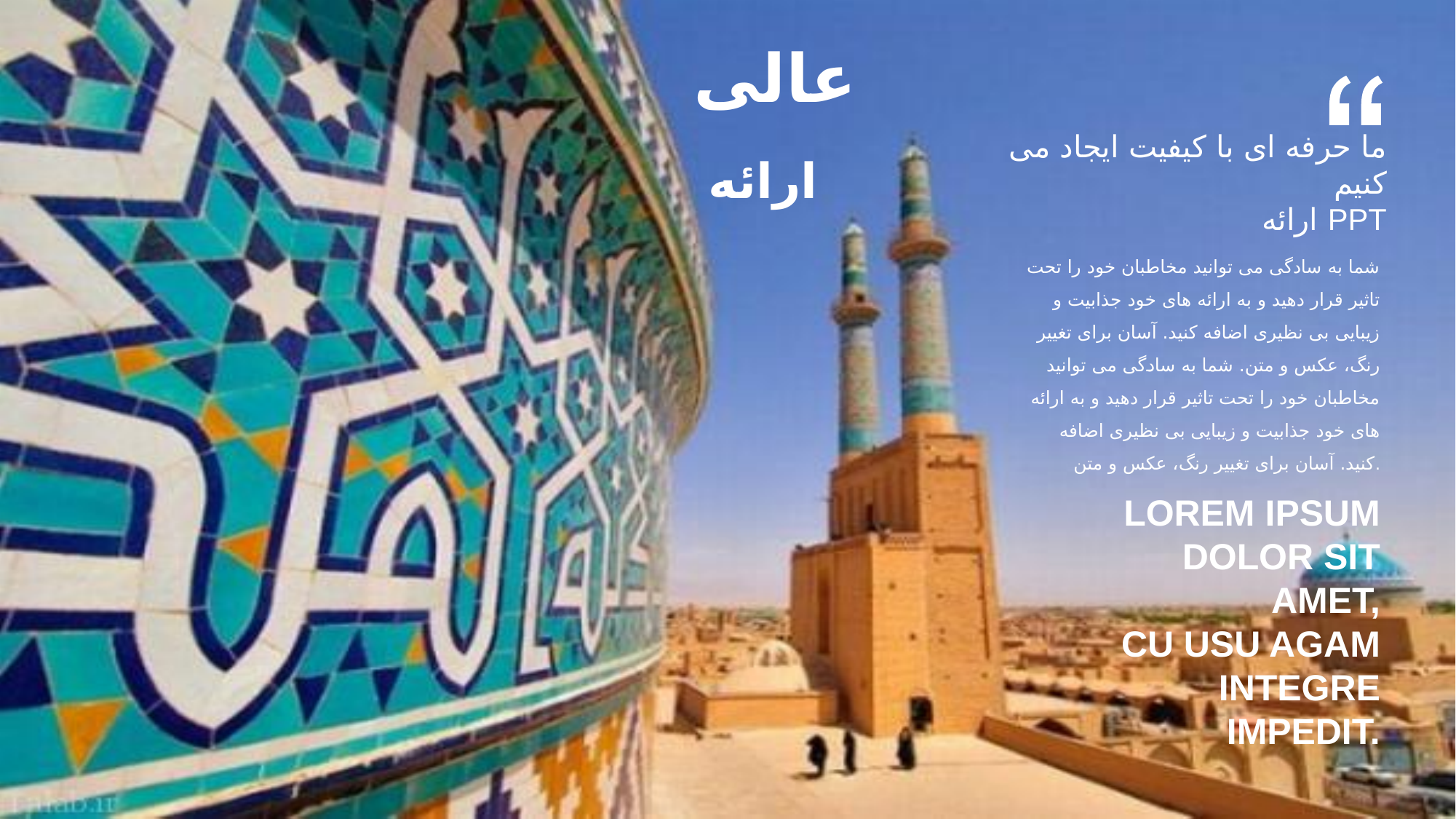

عالی

ارائه
ما حرفه ای با کیفیت ایجاد می کنیم
ارائه PPT
شما به سادگی می توانید مخاطبان خود را تحت تاثیر قرار دهید و به ارائه های خود جذابیت و زیبایی بی نظیری اضافه کنید. آسان برای تغییر رنگ، عکس و متن. شما به سادگی می توانید مخاطبان خود را تحت تاثیر قرار دهید و به ارائه های خود جذابیت و زیبایی بی نظیری اضافه کنید. آسان برای تغییر رنگ، عکس و متن.
LOREM IPSUM DOLOR SIT AMET,
CU USU AGAM INTEGRE IMPEDIT.